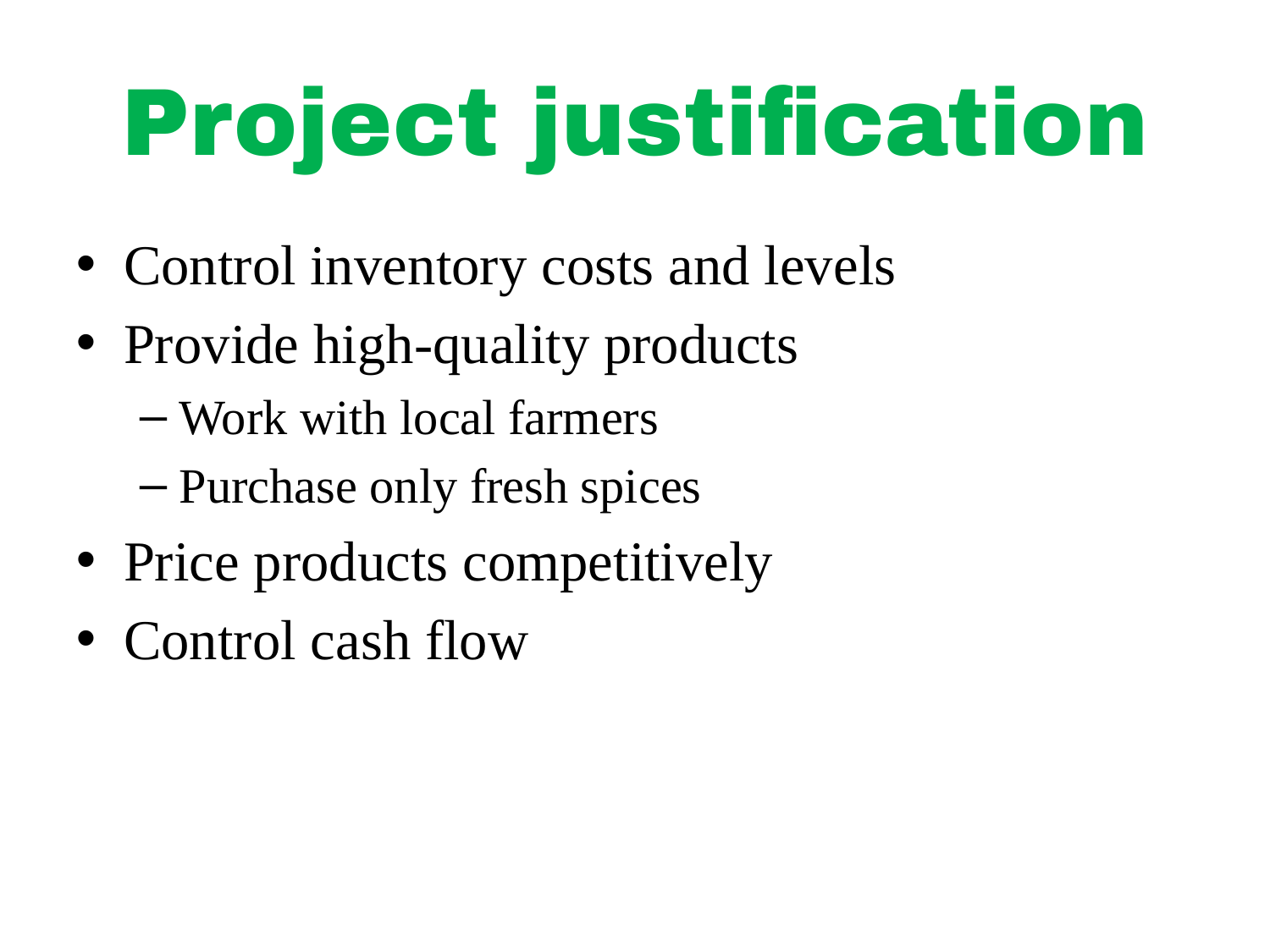

# Project justification
Control inventory costs and levels
Provide high-quality products
Work with local farmers
Purchase only fresh spices
Price products competitively
Control cash flow